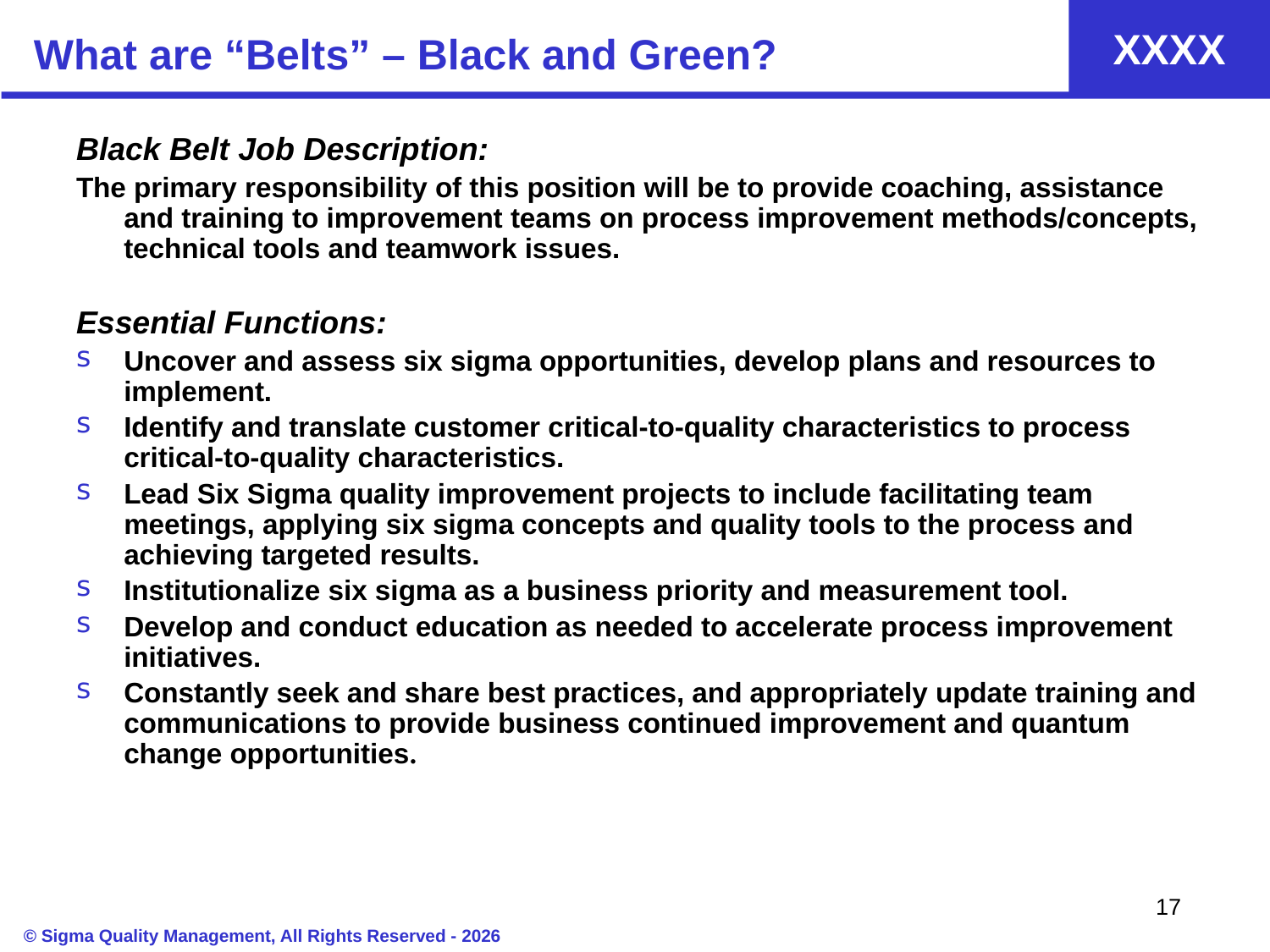

# What are “Belts” – Black and Green?
Black Belt Job Description:
The primary responsibility of this position will be to provide coaching, assistance and training to improvement teams on process improvement methods/concepts, technical tools and teamwork issues.

Essential Functions:
Uncover and assess six sigma opportunities, develop plans and resources to implement.
Identify and translate customer critical-to-quality characteristics to process critical-to-quality characteristics.
Lead Six Sigma quality improvement projects to include facilitating team meetings, applying six sigma concepts and quality tools to the process and achieving targeted results.
Institutionalize six sigma as a business priority and measurement tool.
Develop and conduct education as needed to accelerate process improvement initiatives.
Constantly seek and share best practices, and appropriately update training and communications to provide business continued improvement and quantum change opportunities.